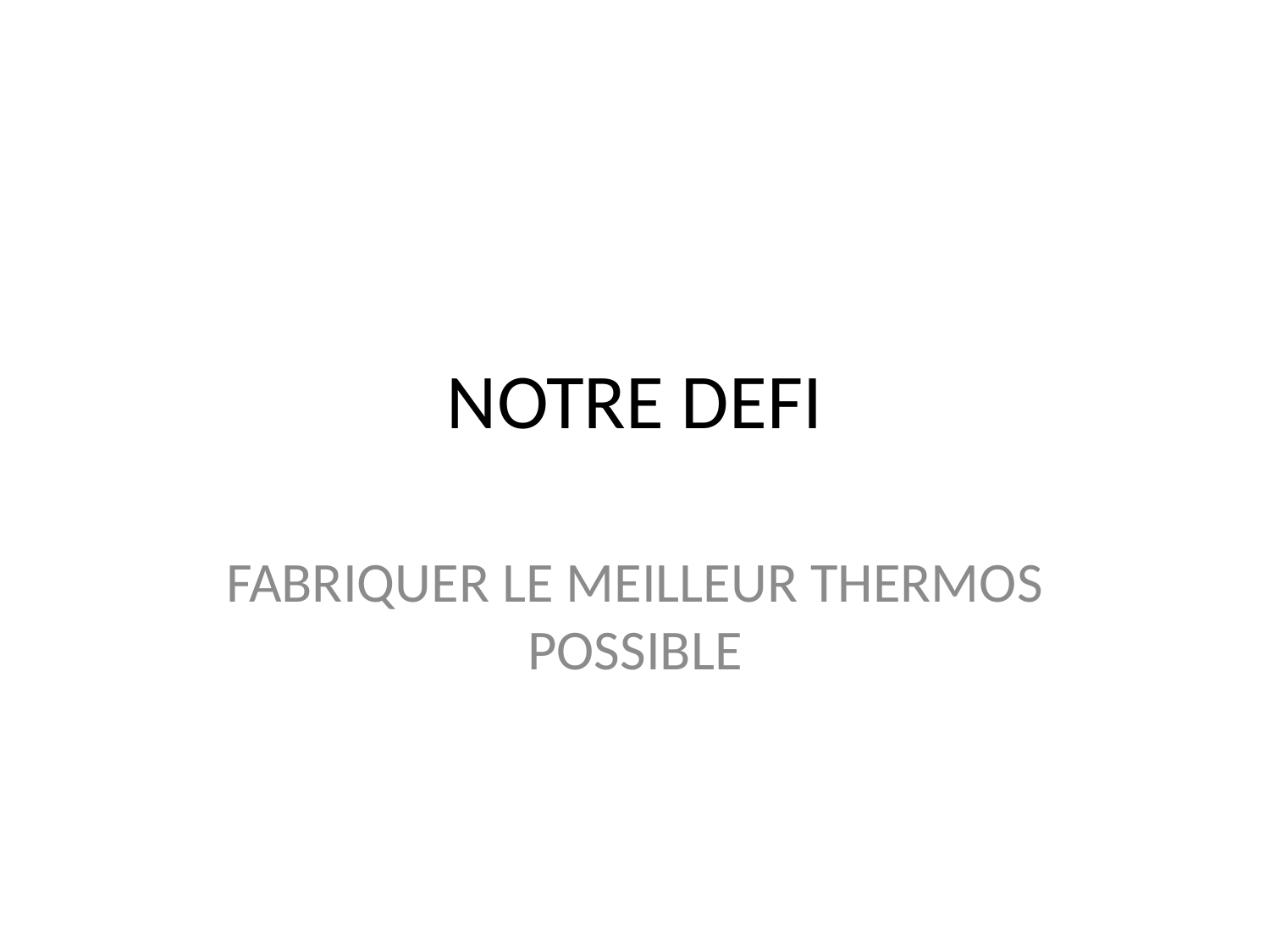

# NOTRE DEFI
FABRIQUER LE MEILLEUR THERMOS POSSIBLE